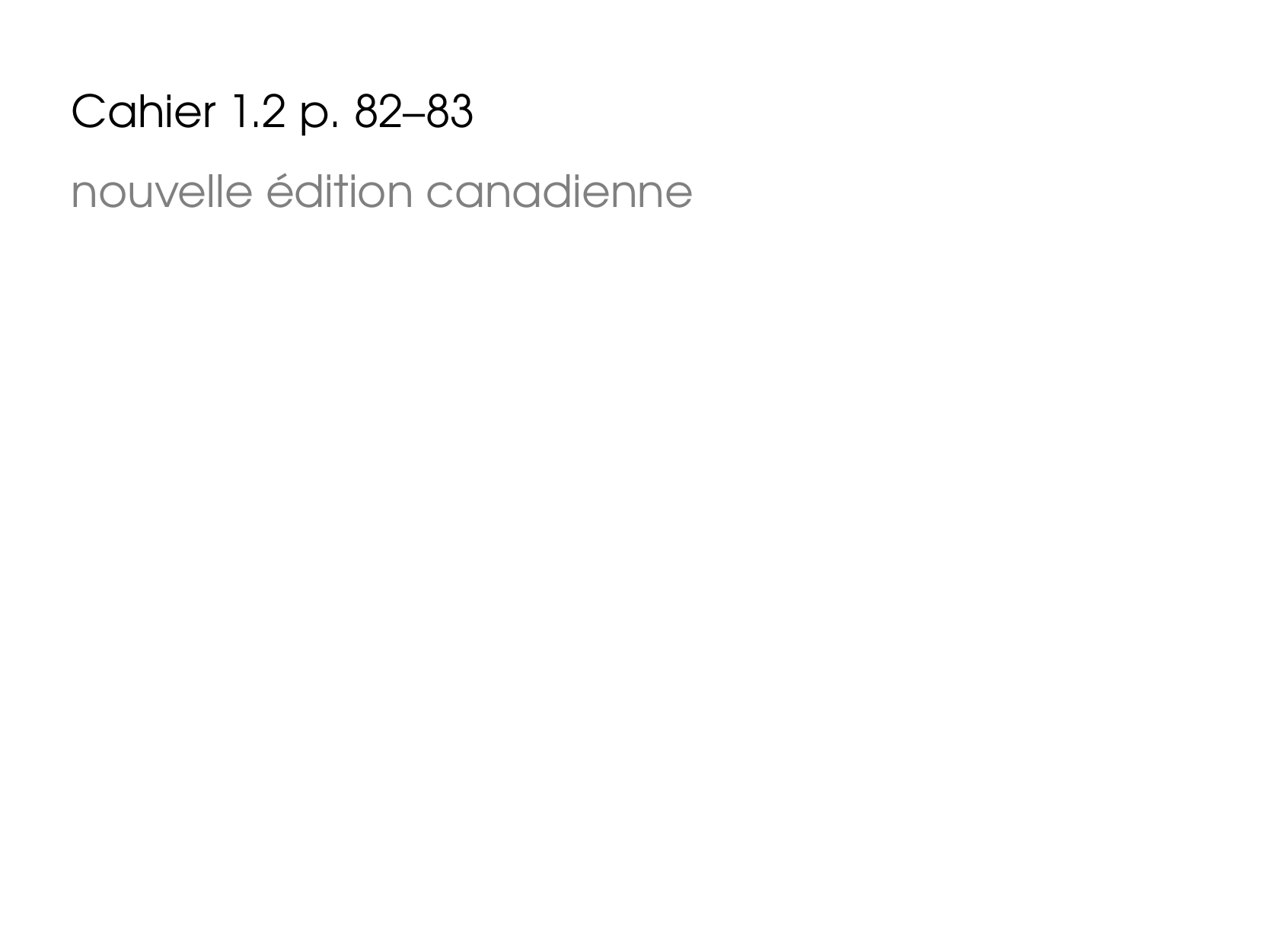

Cahier 1.2 p. 82–83
nouvelle édition canadienne